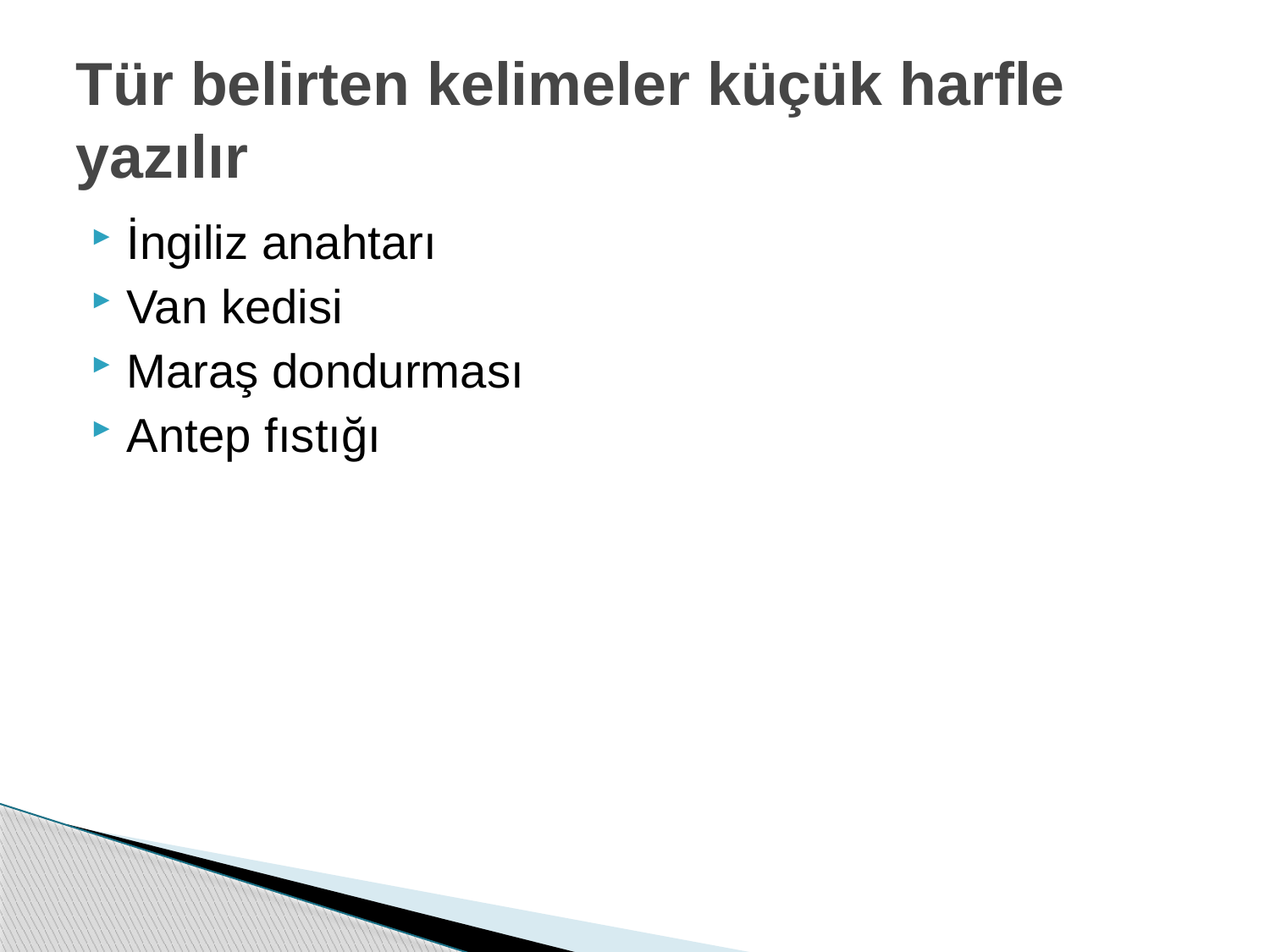

# Tür belirten kelimeler küçük harfle yazılır
İngiliz anahtarı
Van kedisi
Maraş dondurması
Antep fıstığı